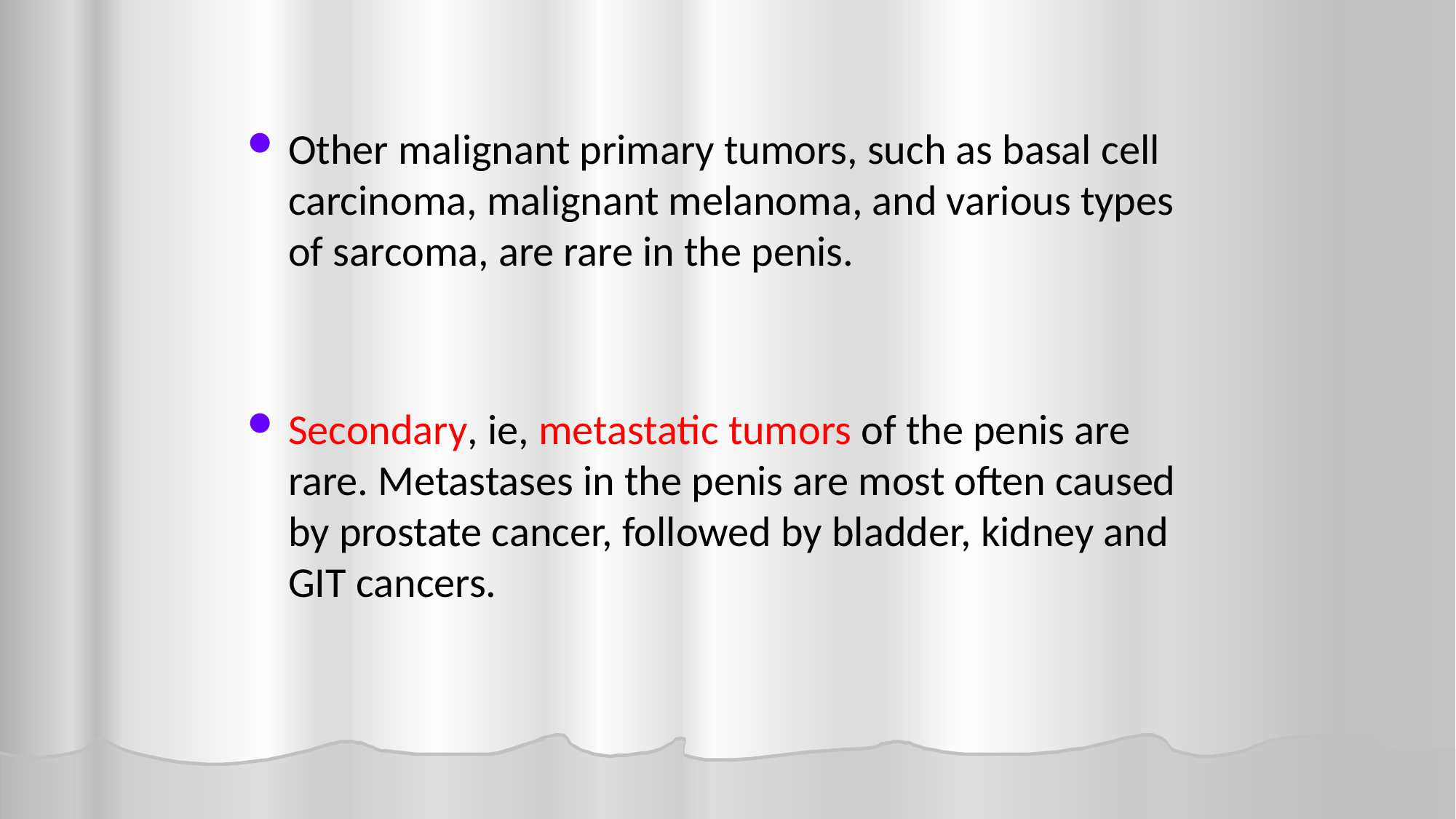

Other malignant primary tumors, such as basal cell carcinoma, malignant melanoma, and various types of sarcoma, are rare in the penis.

Secondary, ie, metastatic tumors of the penis are rare. Metastases in the penis are most often caused by prostate cancer, followed by bladder, kidney and GIT cancers.